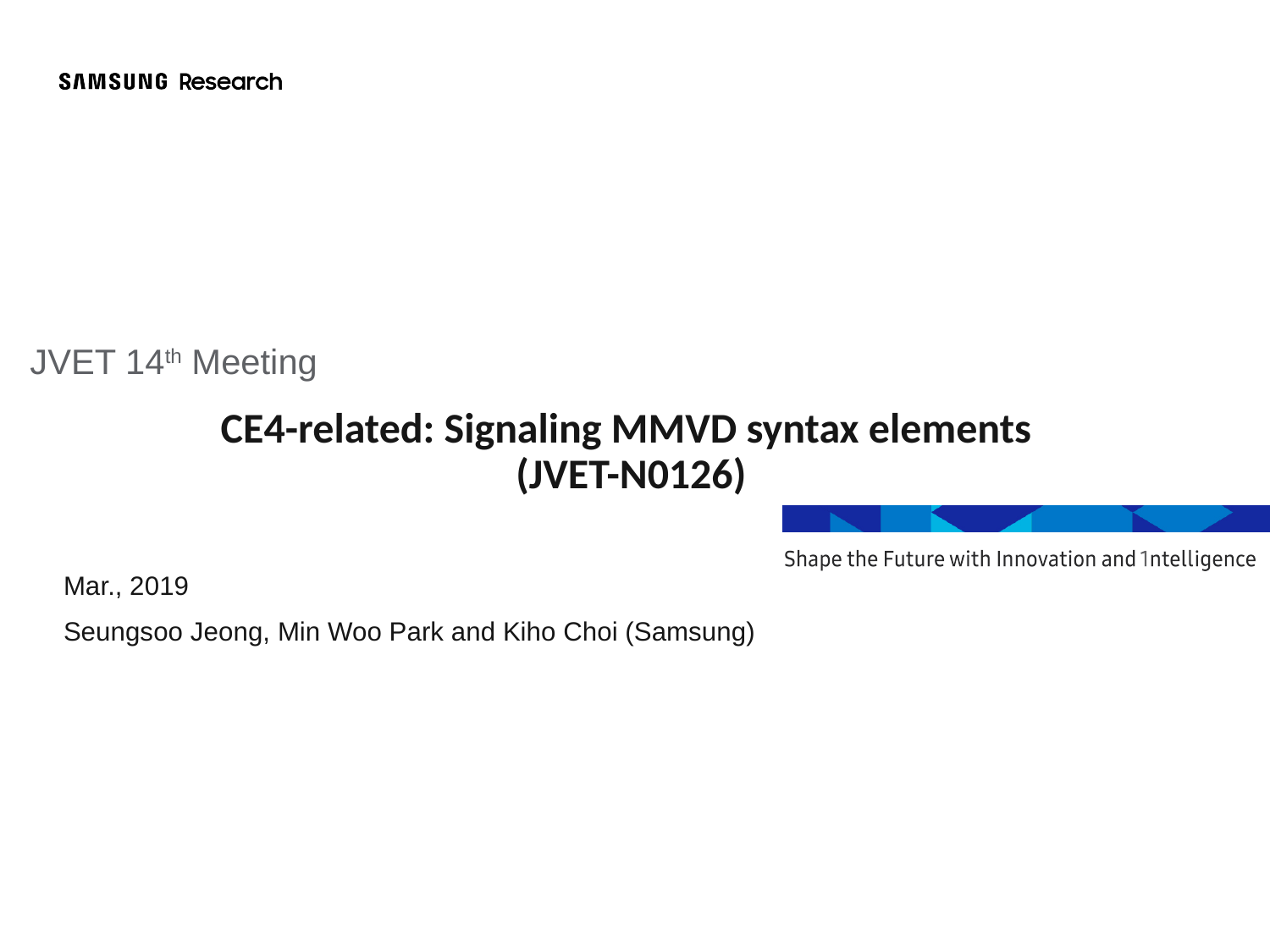

JVET 14th Meeting
# CE4-related: Signaling MMVD syntax elements (JVET-N0126)
Mar., 2019
Seungsoo Jeong, Min Woo Park and Kiho Choi (Samsung)